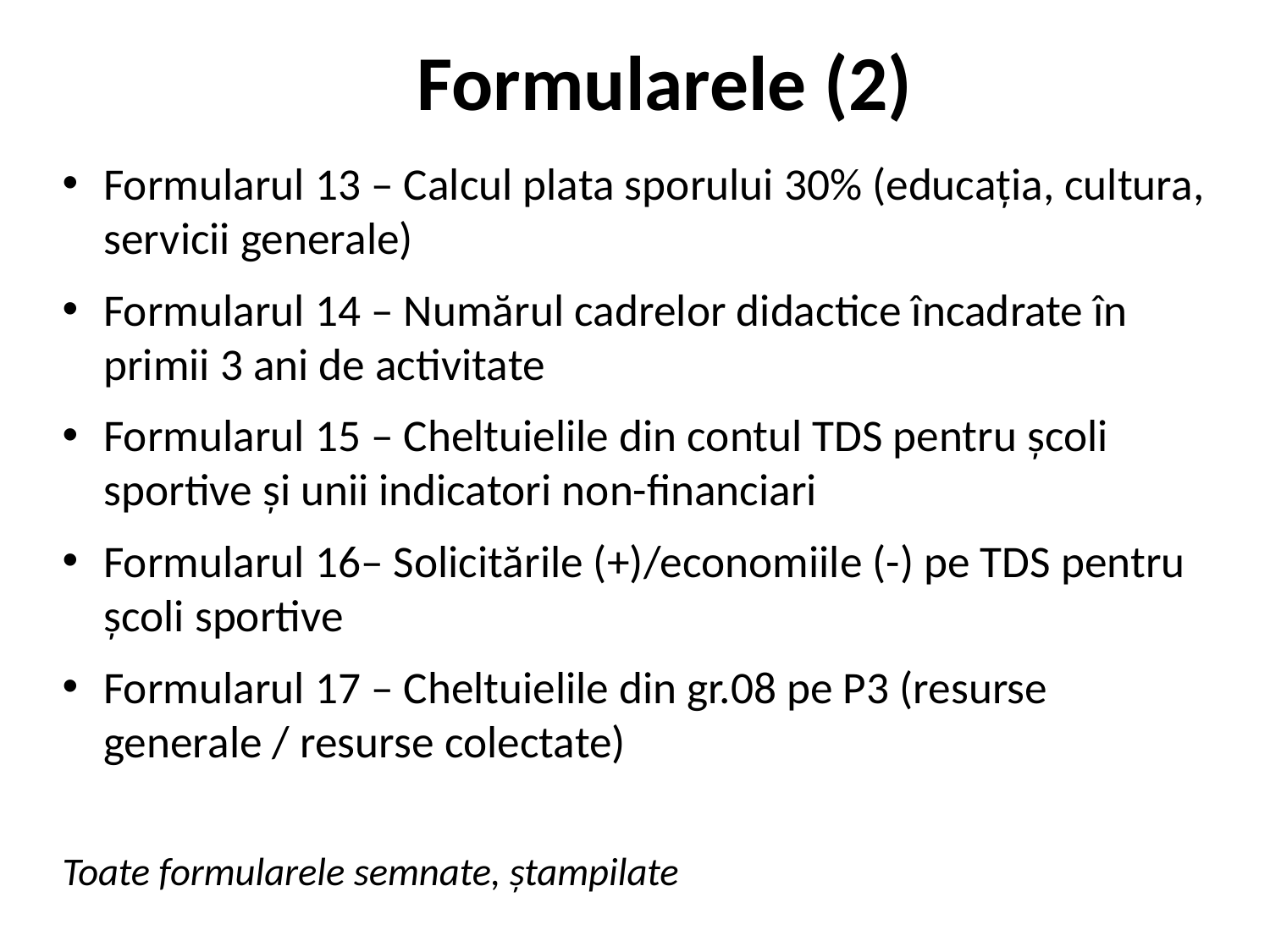

# Formularele (2)
Formularul 13 – Calcul plata sporului 30% (educația, cultura, servicii generale)
Formularul 14 – Numărul cadrelor didactice încadrate în primii 3 ani de activitate
Formularul 15 – Cheltuielile din contul TDS pentru școli sportive și unii indicatori non-financiari
Formularul 16– Solicitările (+)/economiile (-) pe TDS pentru școli sportive
Formularul 17 – Cheltuielile din gr.08 pe P3 (resurse generale / resurse colectate)

Toate formularele semnate, ștampilate